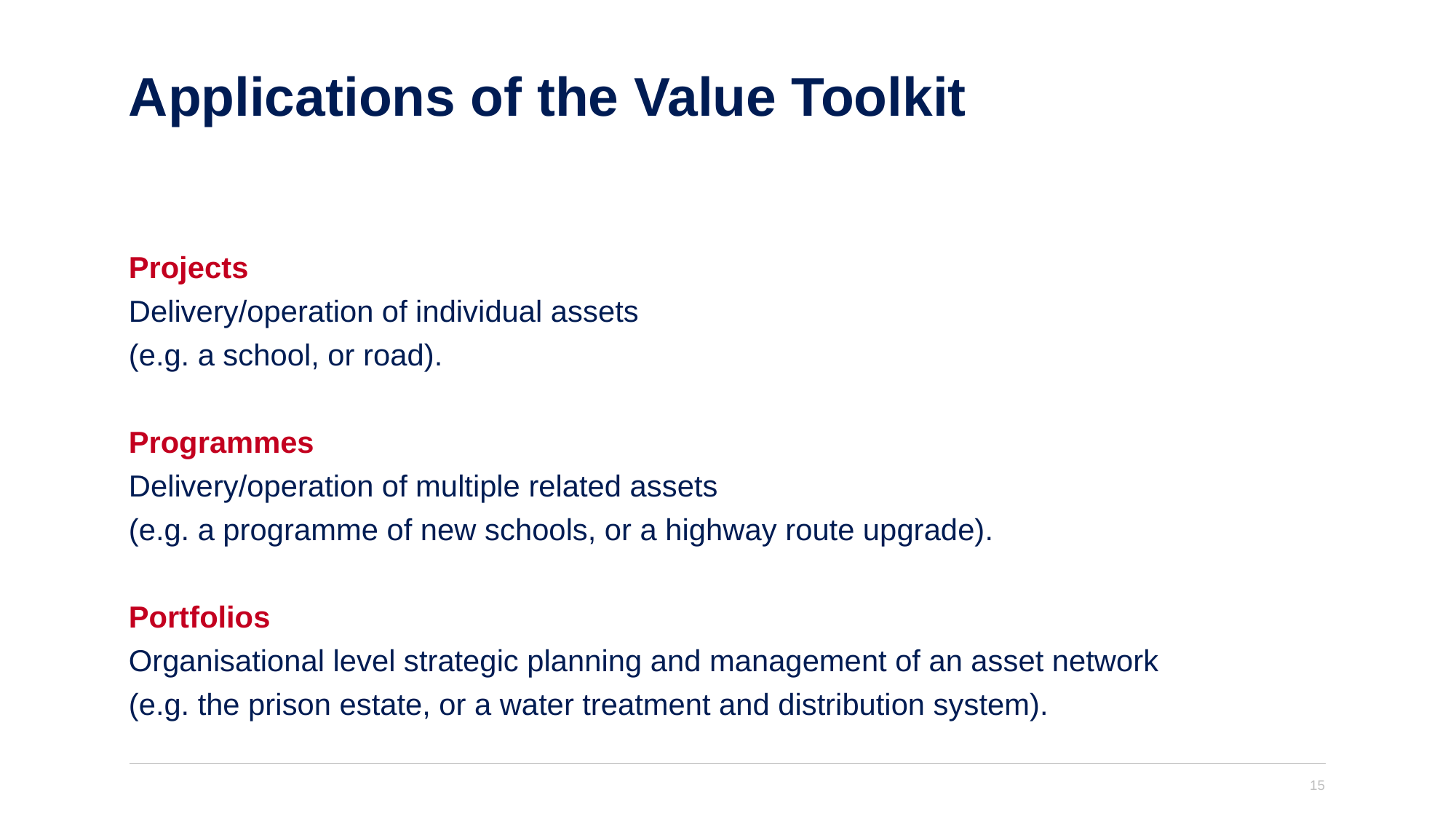

# Applications of the Value Toolkit
Projects
Delivery/operation of individual assets
(e.g. a school, or road).

Programmes
Delivery/operation of multiple related assets
(e.g. a programme of new schools, or a highway route upgrade).

Portfolios
Organisational level strategic planning and management of an asset network
(e.g. the prison estate, or a water treatment and distribution system).
15